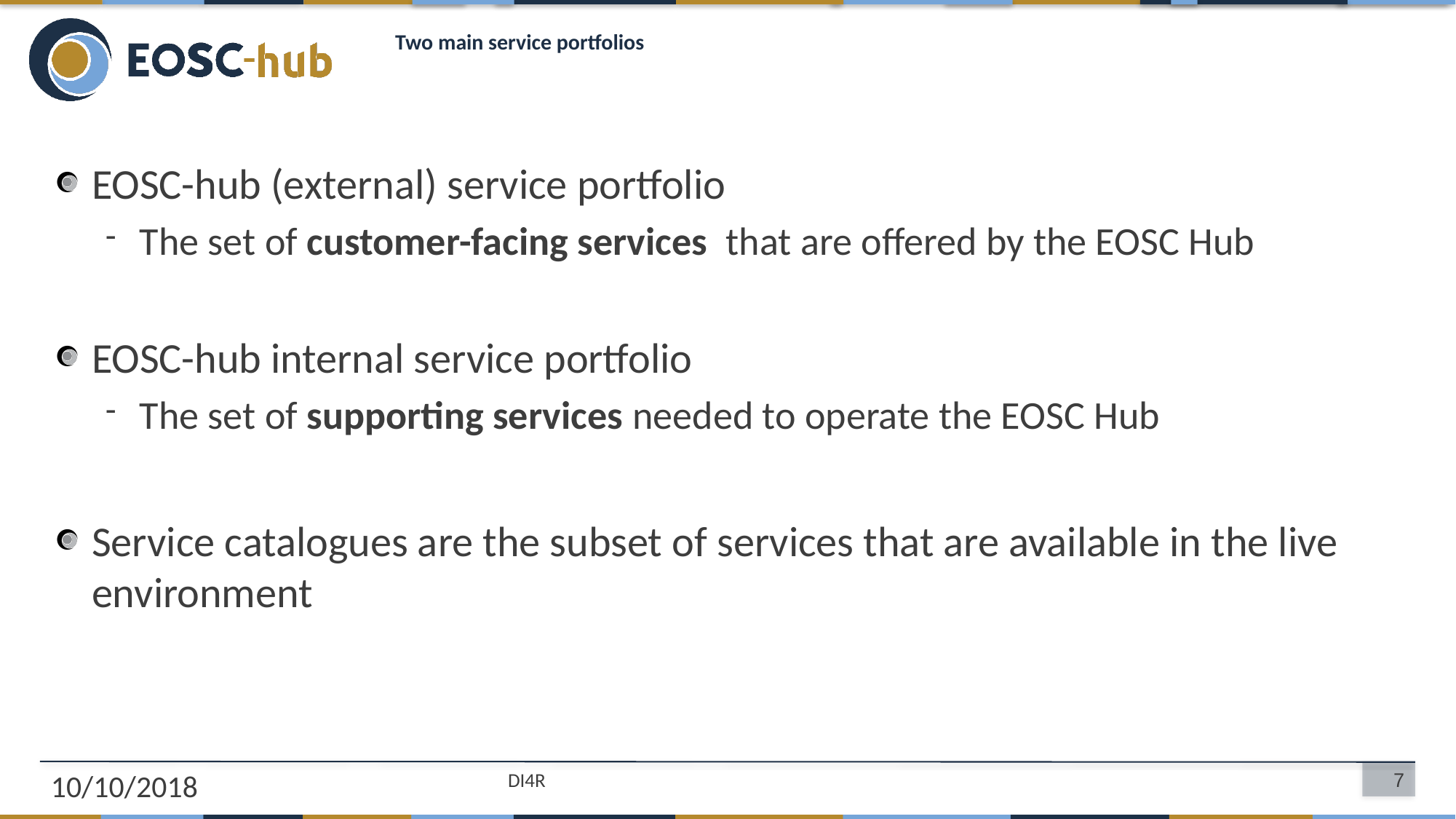

# Two main service portfolios
EOSC-hub (external) service portfolio
The set of customer-facing services  that are offered by the EOSC Hub

EOSC-hub internal service portfolio
The set of supporting services needed to operate the EOSC Hub

Service catalogues are the subset of services that are available in the live environment

10/10/2018
DI4R
7